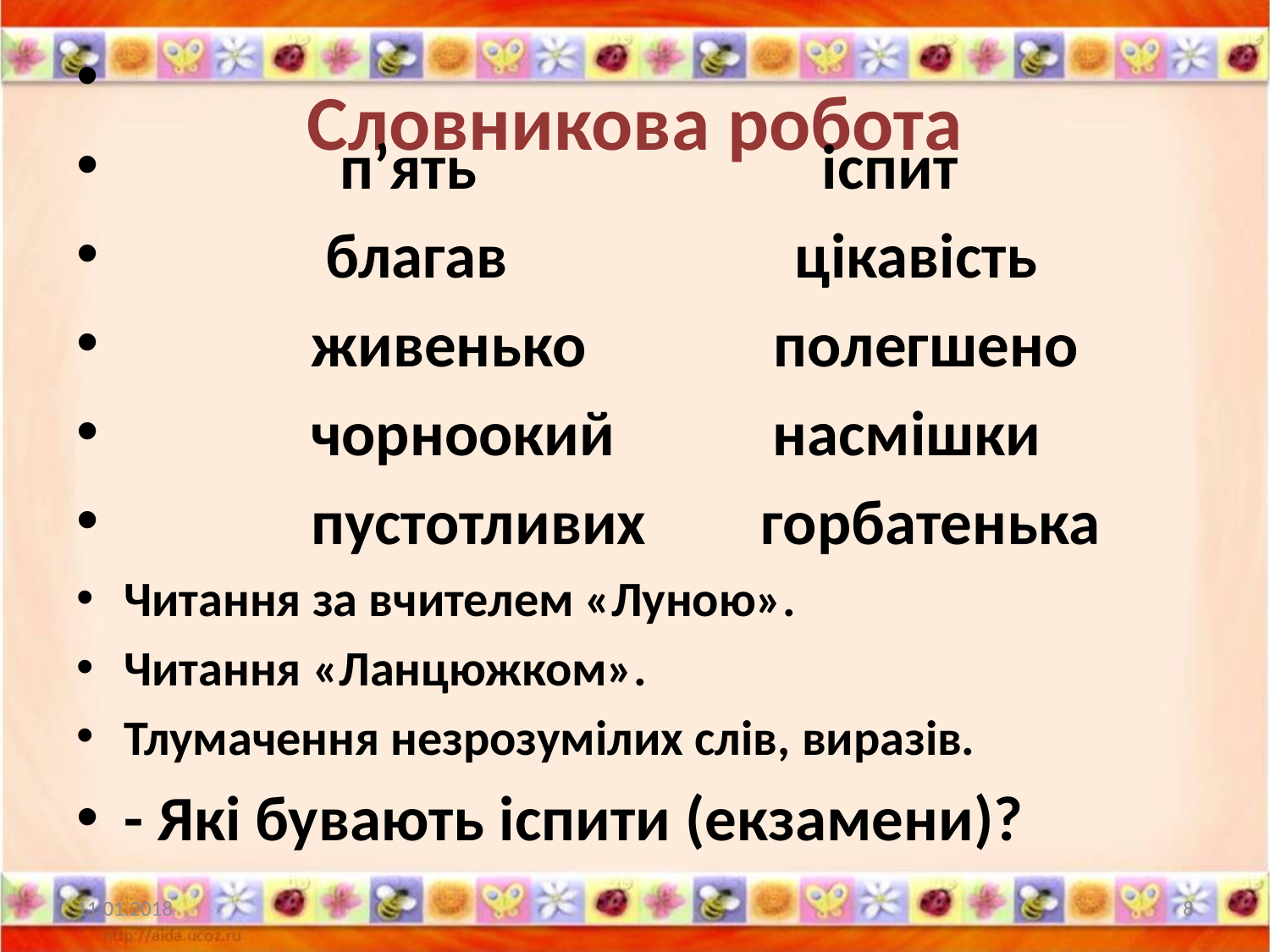

п’ять                        іспит
              благав                    цікавість
             живенько             полегшено
             чорноокий           насмішки
             пустотливих        горбатенька
Читання за вчителем «Луною».
Читання «Ланцюжком».
Тлумачення незрозумілих слів, виразів.
- Які бувають іспити (екзамени)?

# Словникова робота
11.01.2018
8